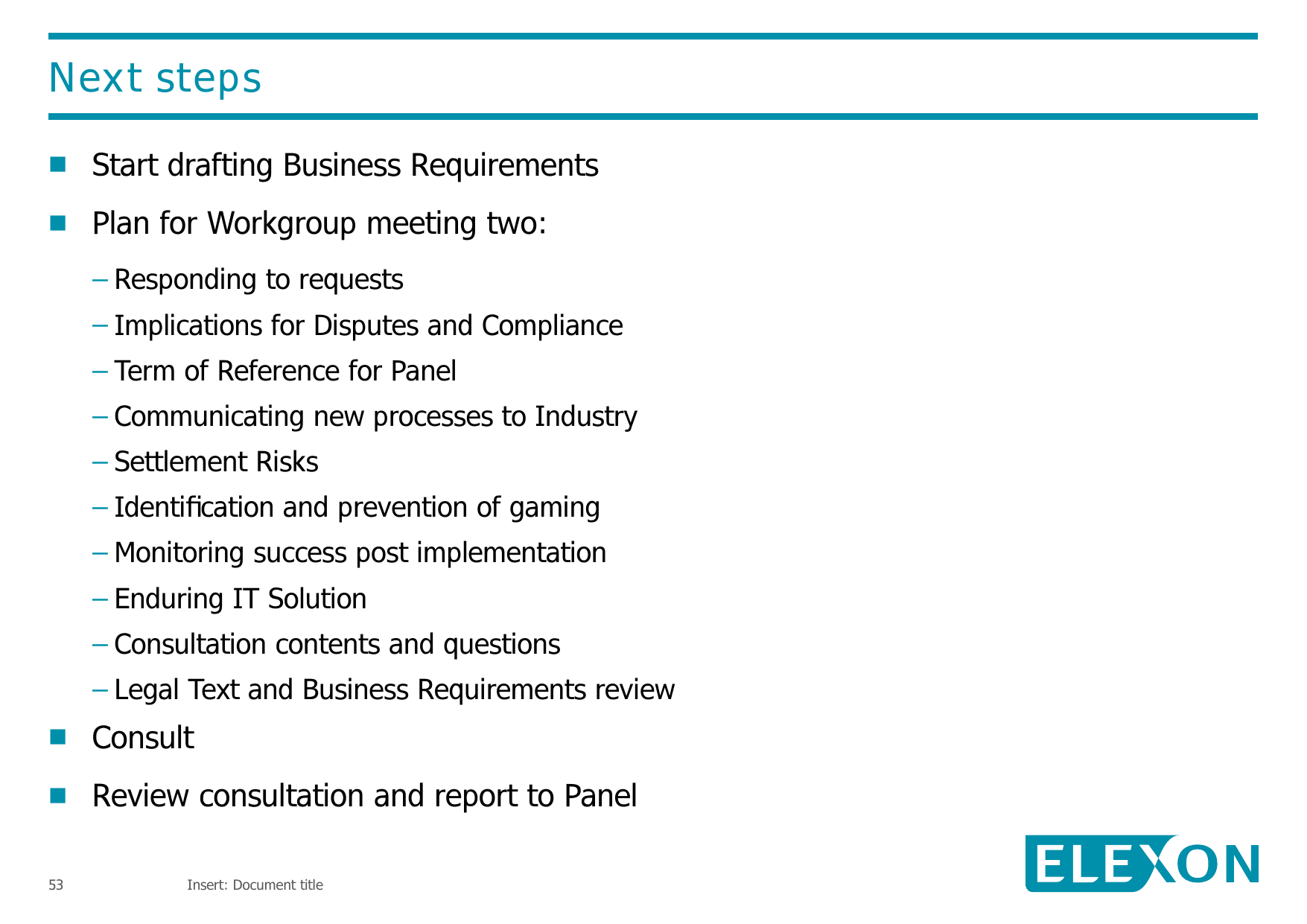

# Next steps
Start drafting Business Requirements
Plan for Workgroup meeting two:
Responding to requests
Implications for Disputes and Compliance
Term of Reference for Panel
Communicating new processes to Industry
Settlement Risks
Identification and prevention of gaming
Monitoring success post implementation
Enduring IT Solution
Consultation contents and questions
Legal Text and Business Requirements review
Consult
Review consultation and report to Panel

Insert: Document title
53